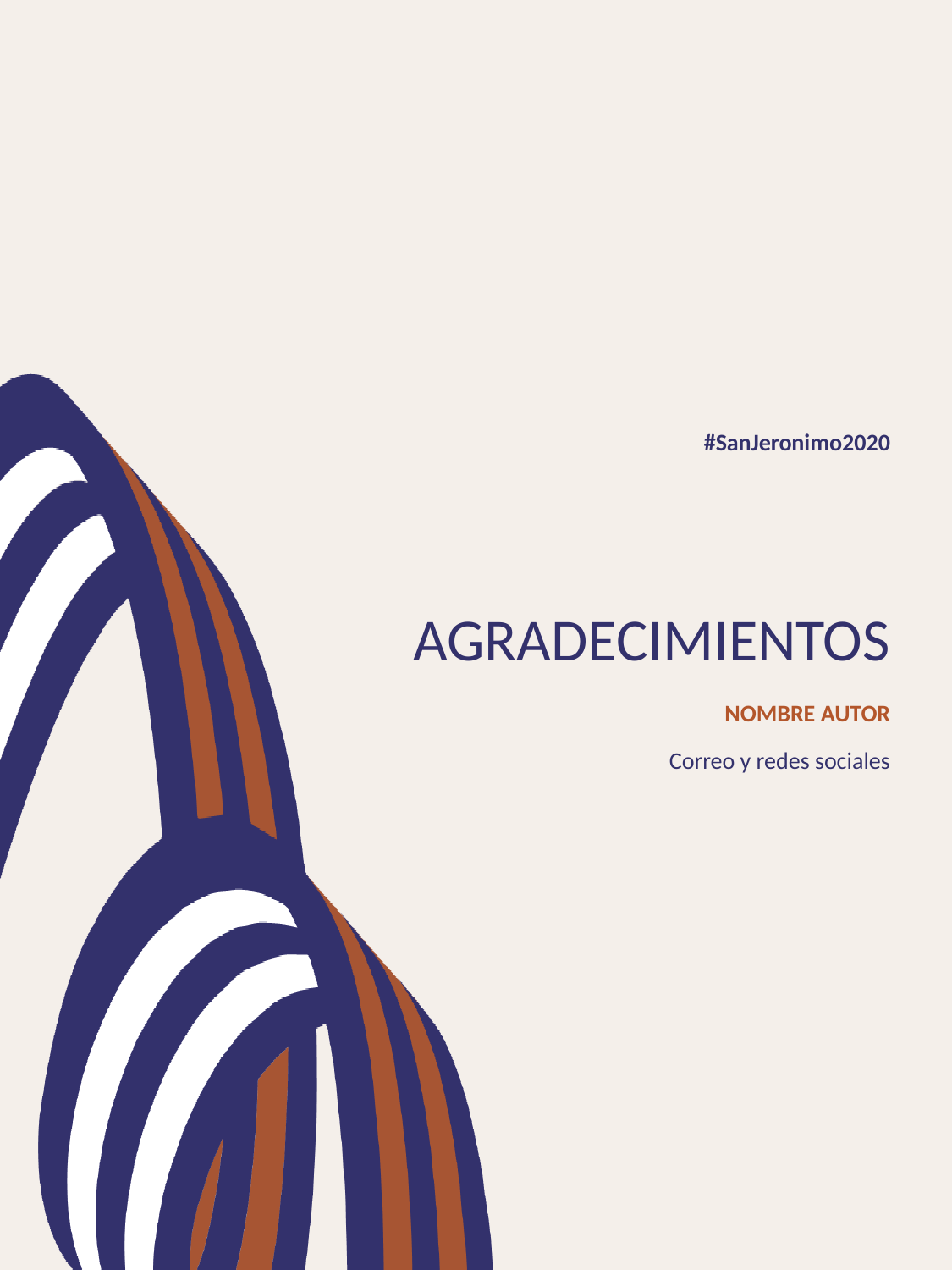

#SanJeronimo2020
# AGRADECIMIENTOS
NOMBRE AUTOR
Correo y redes sociales